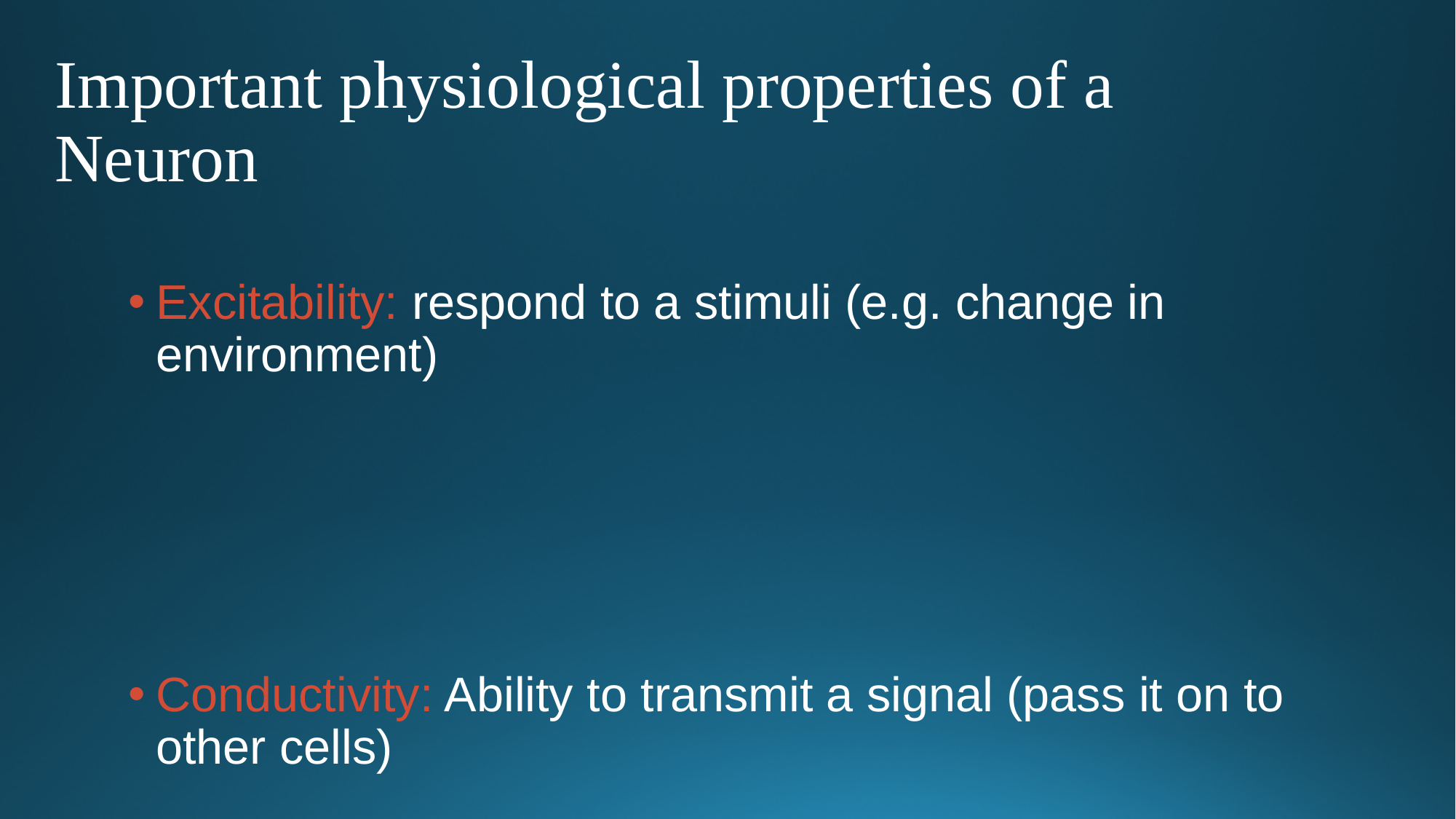

# Important physiological properties of a Neuron
Excitability: respond to a stimuli (e.g. change in environment)

Conductivity: Ability to transmit a signal (pass it on to other cells)